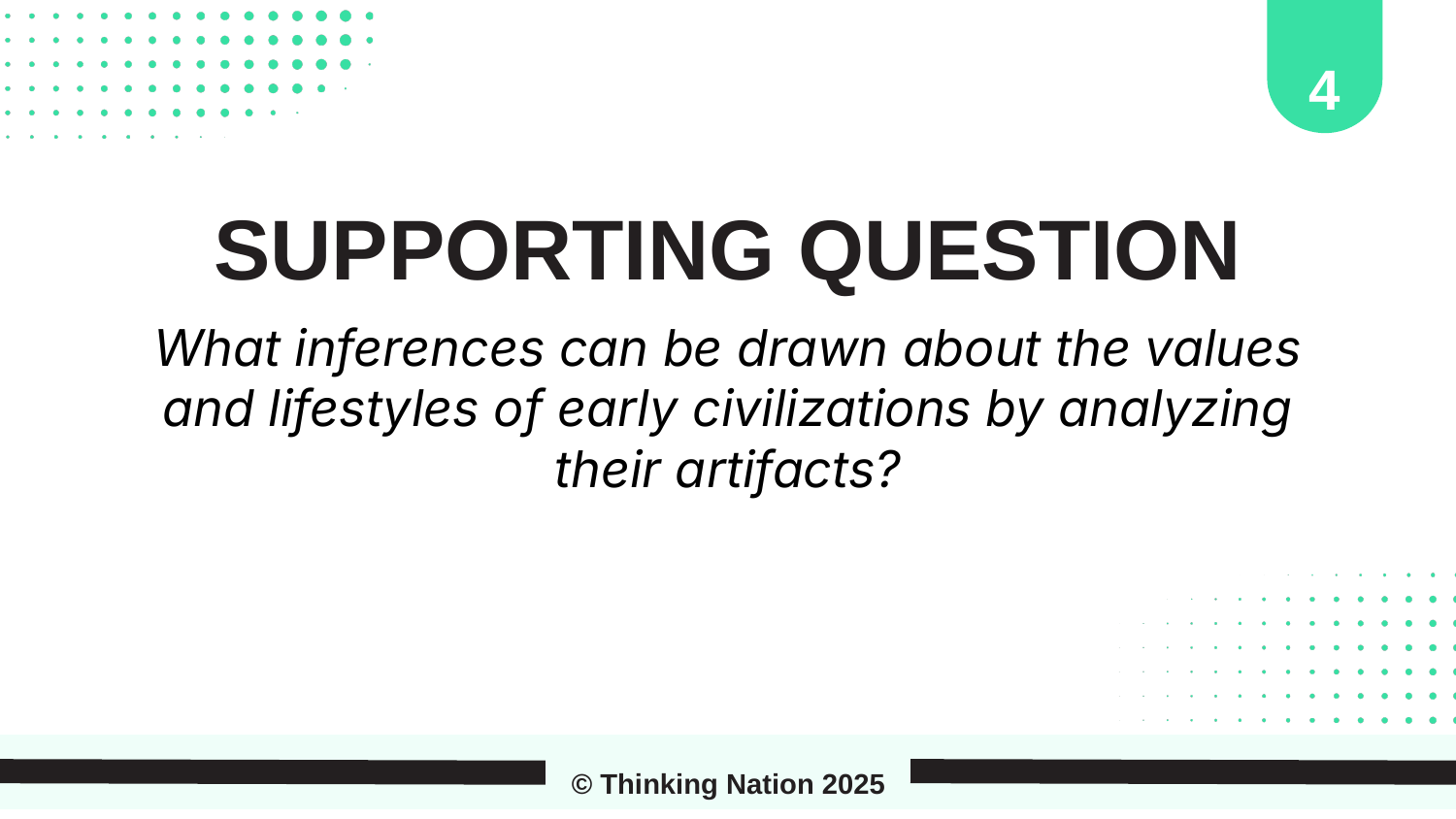

4
SUPPORTING QUESTION
What inferences can be drawn about the values and lifestyles of early civilizations by analyzing their artifacts?

© Thinking Nation 2025